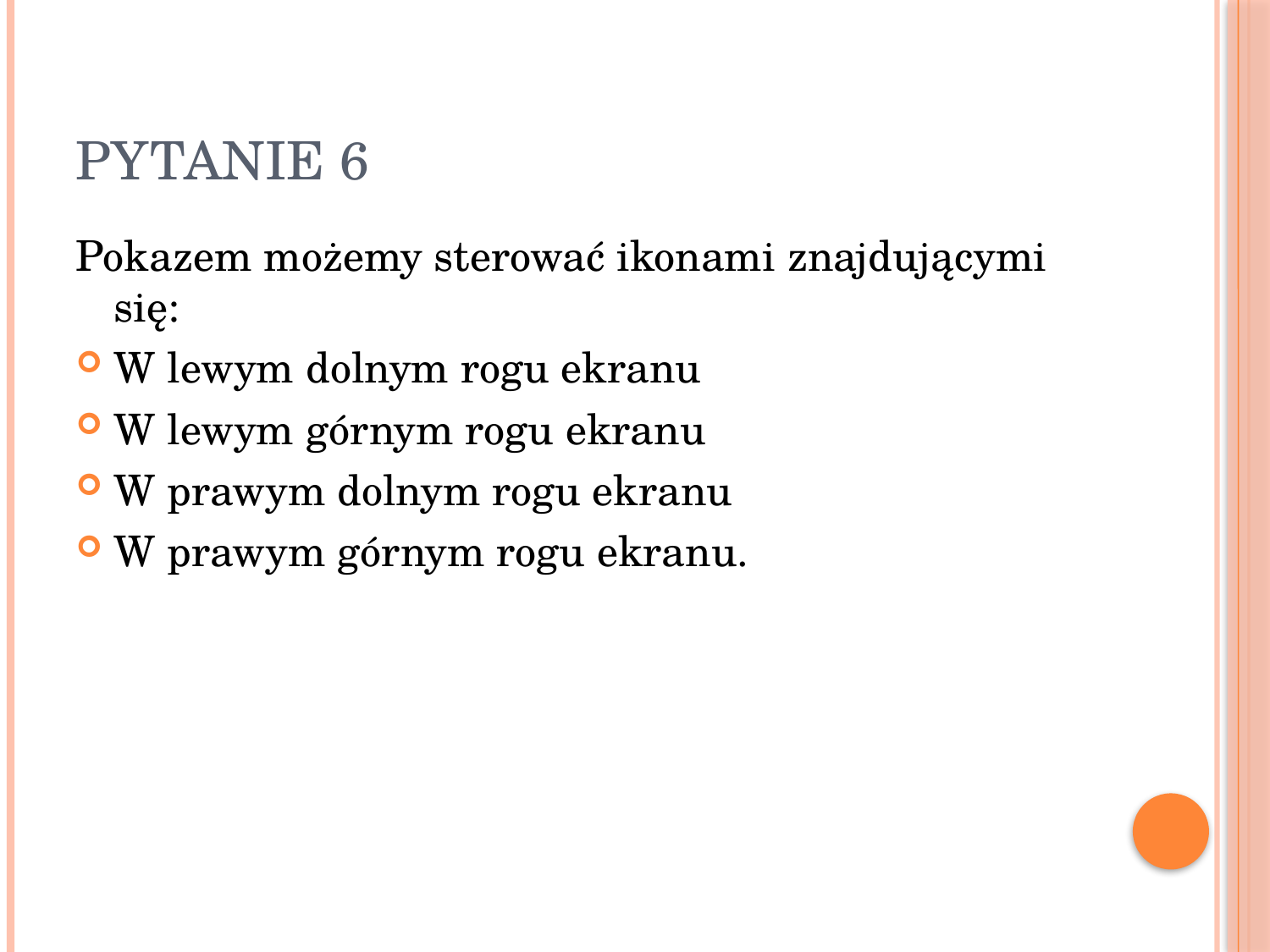

# Pytanie 6
Pokazem możemy sterować ikonami znajdującymi się:
W lewym dolnym rogu ekranu
W lewym górnym rogu ekranu
W prawym dolnym rogu ekranu
W prawym górnym rogu ekranu.